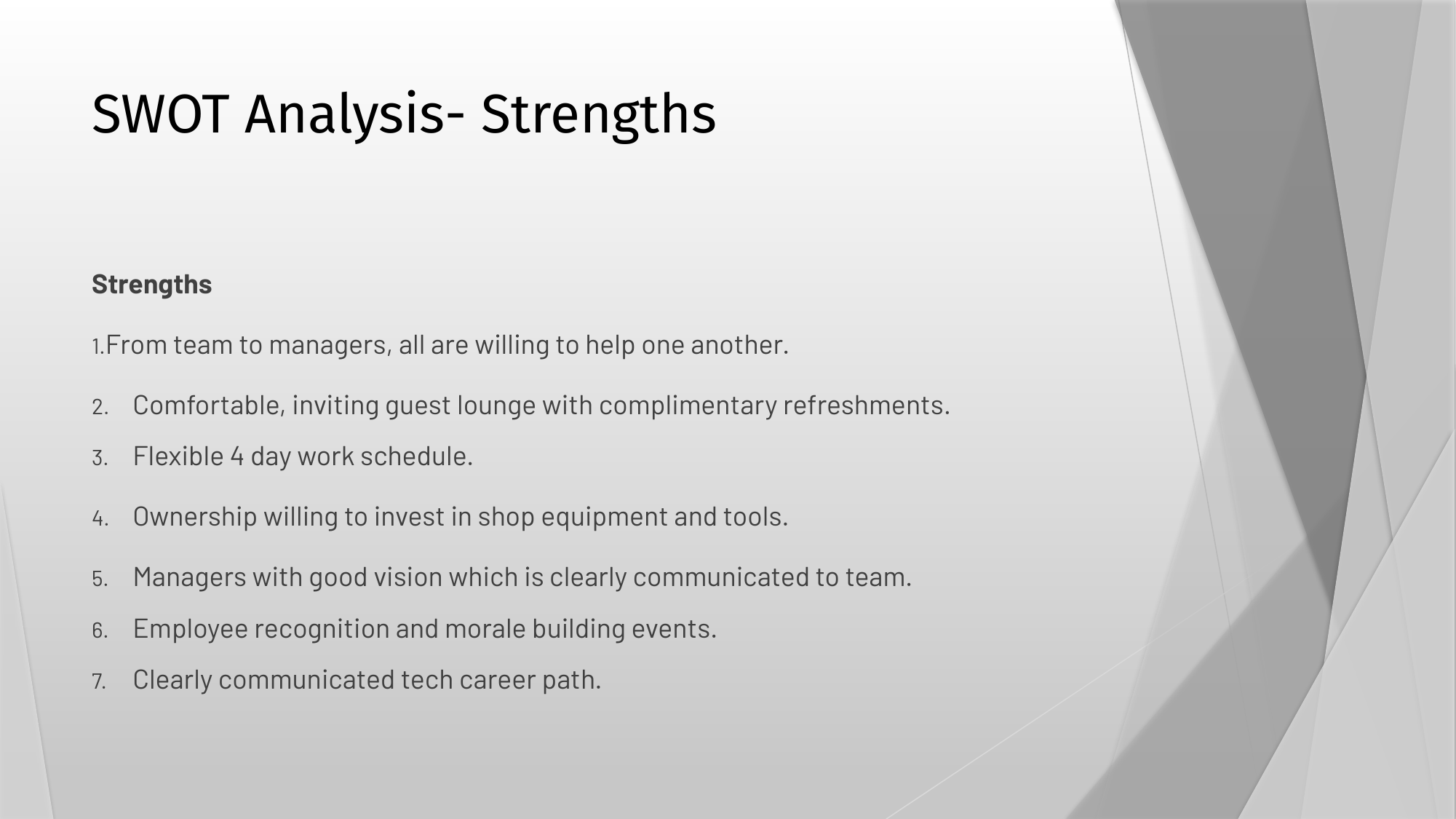

# SWOT Analysis- Strengths
Strengths
From team to managers, all are willing to help one another.
Comfortable, inviting guest lounge with complimentary refreshments.
Flexible 4 day work schedule.
Ownership willing to invest in shop equipment and tools.
Managers with good vision which is clearly communicated to team.
Employee recognition and morale building events.
Clearly communicated tech career path.